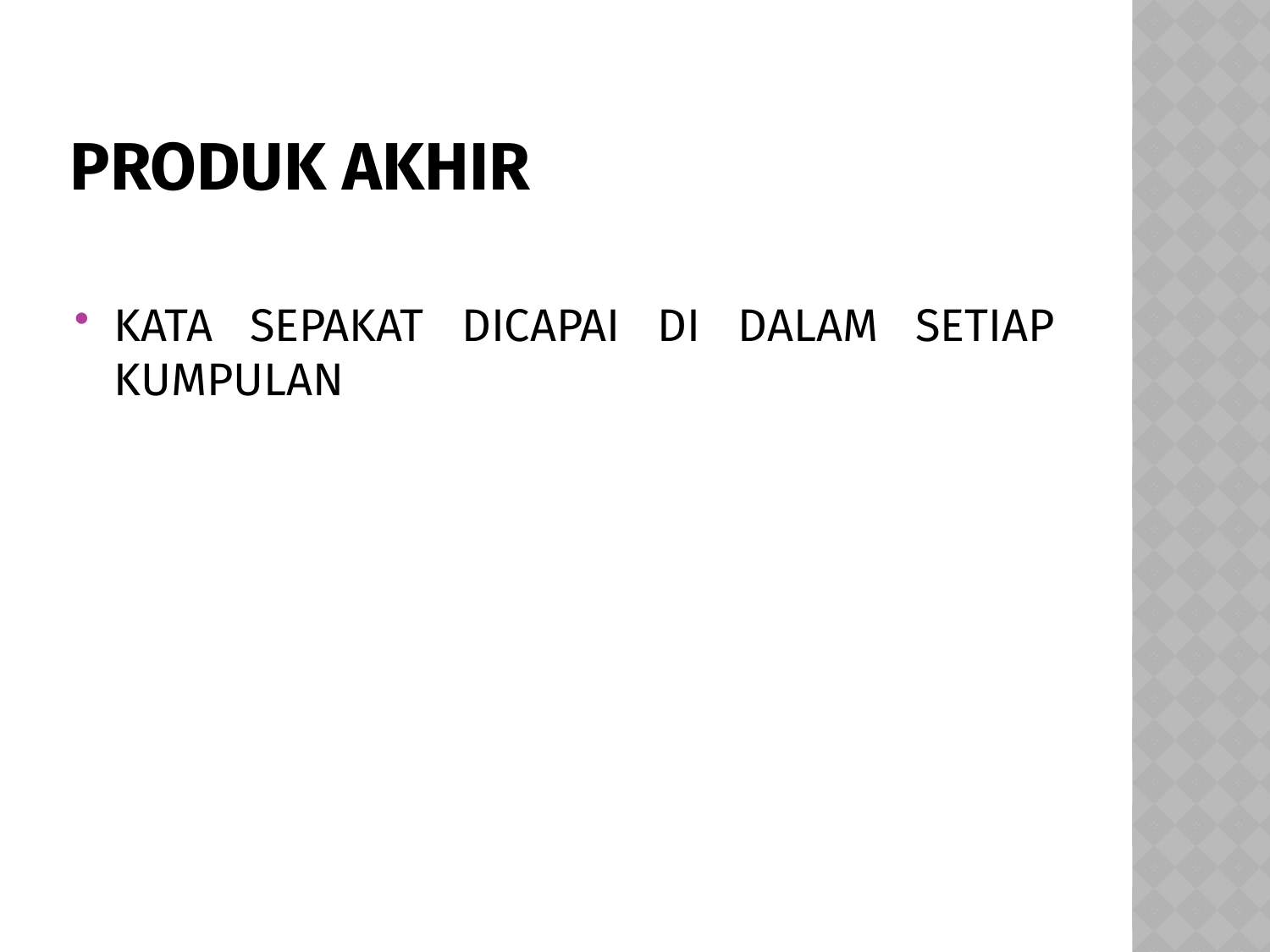

# PRODUK AKHIR

KATA SEPAKAT DICAPAI DI DALAM SETIAP KUMPULAN